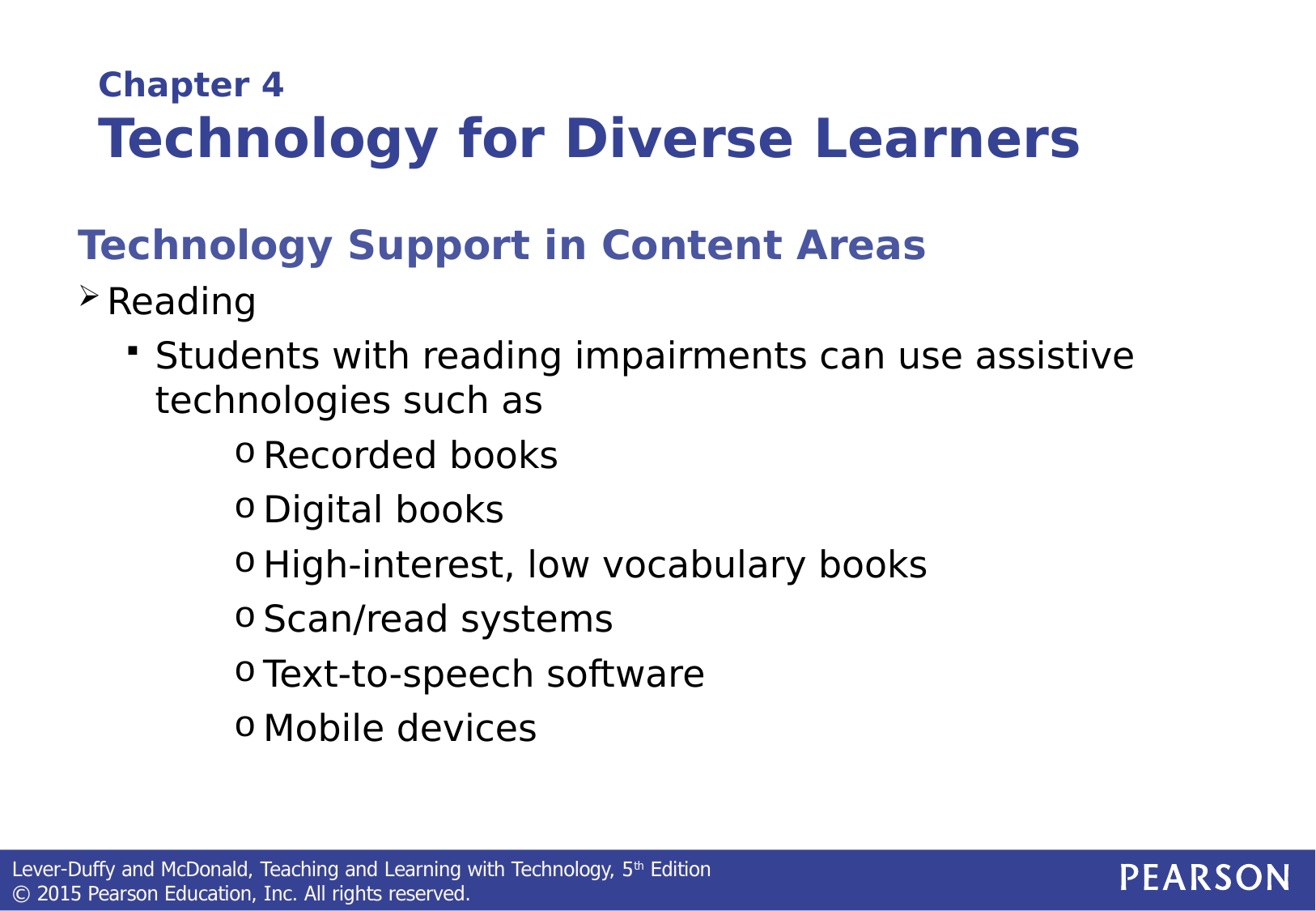

Chapter 4
Technology for Diverse Learners
Technology Support in Content Areas
Reading
Students with reading impairments can use assistive technologies such as
Recorded books
Digital books
High-interest, low vocabulary books
Scan/read systems
Text-to-speech software
Mobile devices